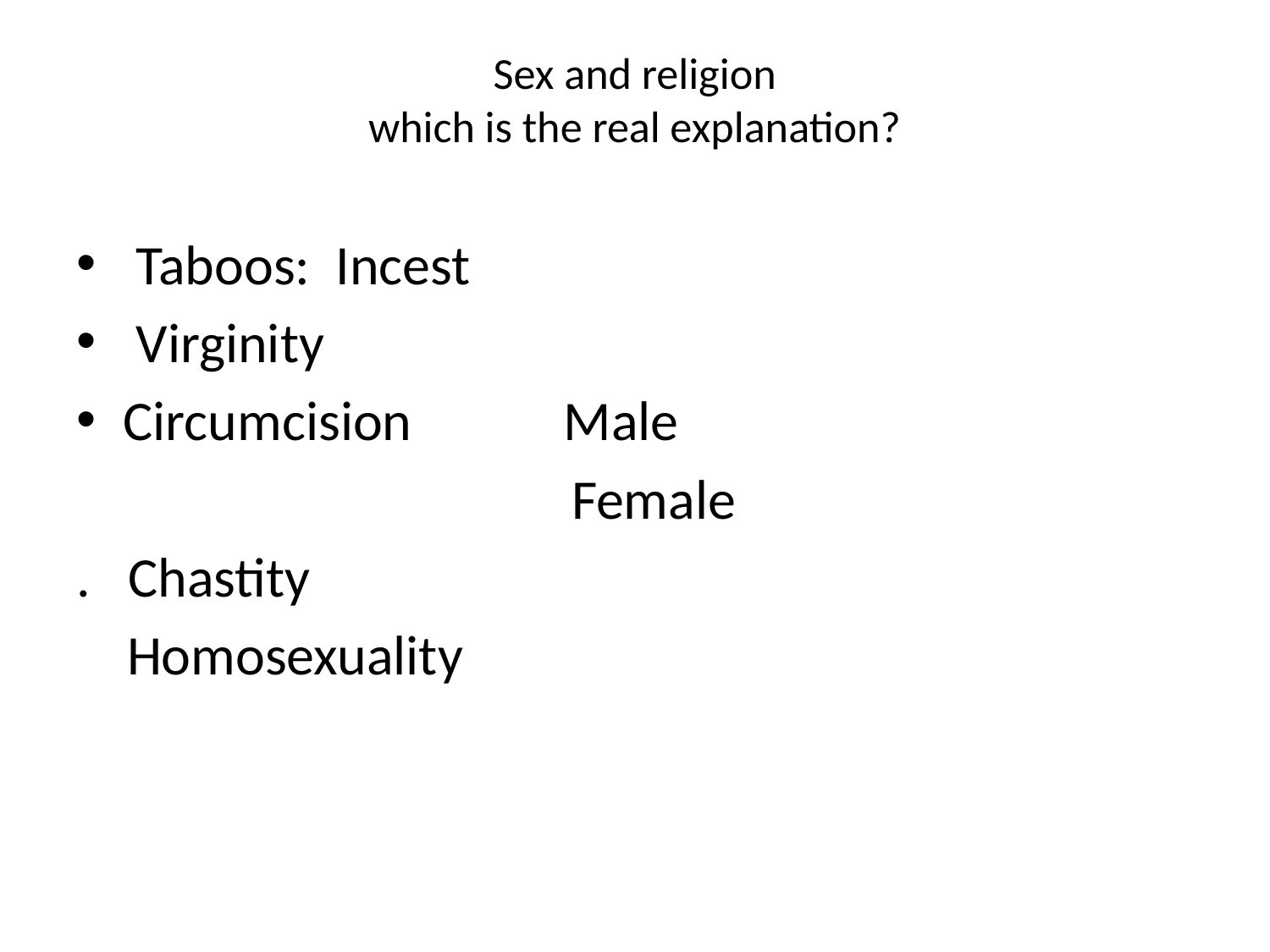

# Sex and religion which is the real explanation?
 Taboos:  Incest
 Virginity
Circumcision            Male
                                       Female
.   Chastity
    Homosexuality